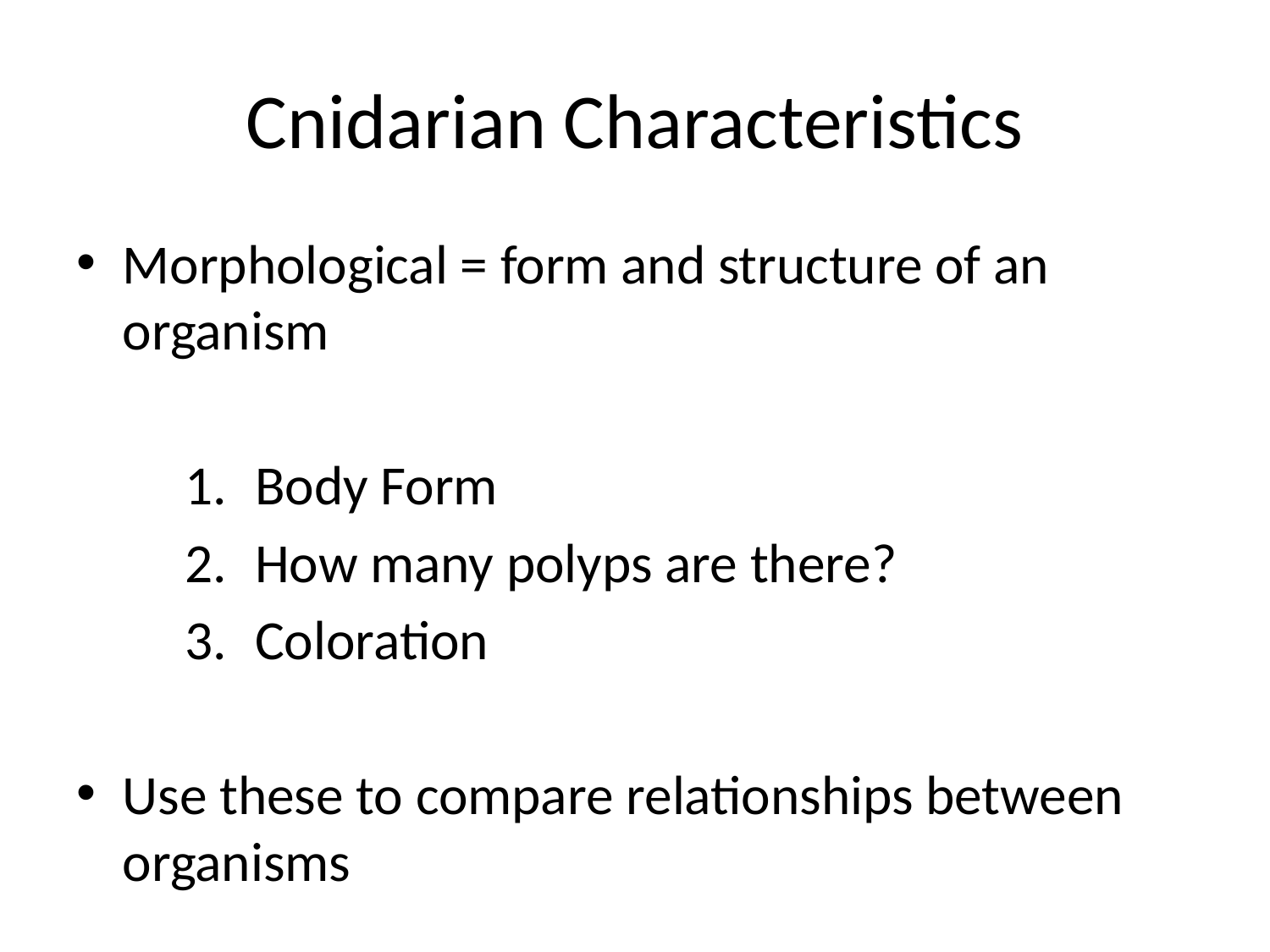

# Cnidarian Characteristics
Morphological = form and structure of an organism

Body Form
How many polyps are there?
Coloration

Use these to compare relationships between organisms